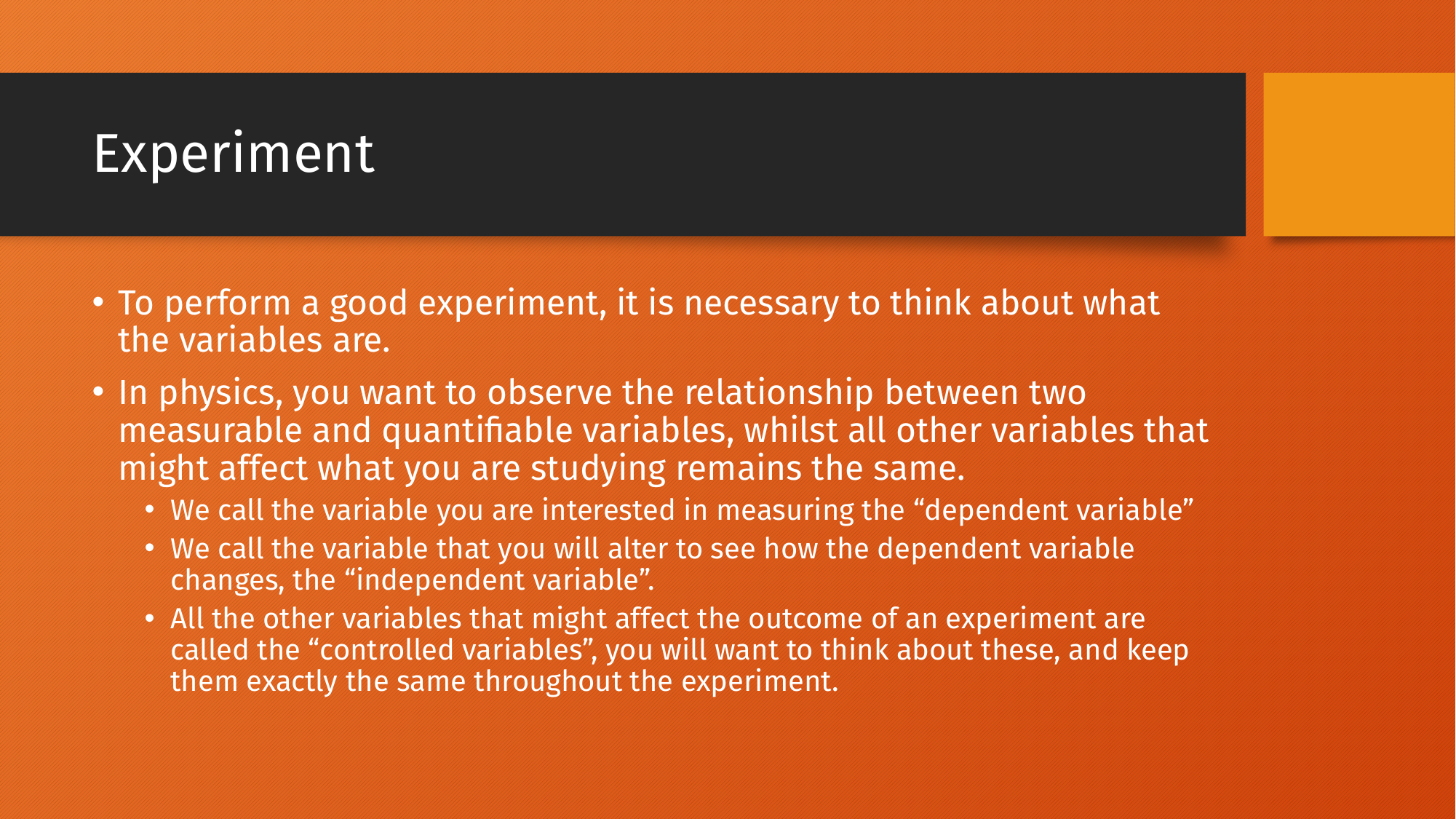

# Experiment
To perform a good experiment, it is necessary to think about what the variables are.
In physics, you want to observe the relationship between two measurable and quantifiable variables, whilst all other variables that might affect what you are studying remains the same.
We call the variable you are interested in measuring the “dependent variable”
We call the variable that you will alter to see how the dependent variable changes, the “independent variable”.
All the other variables that might affect the outcome of an experiment are called the “controlled variables”, you will want to think about these, and keep them exactly the same throughout the experiment.